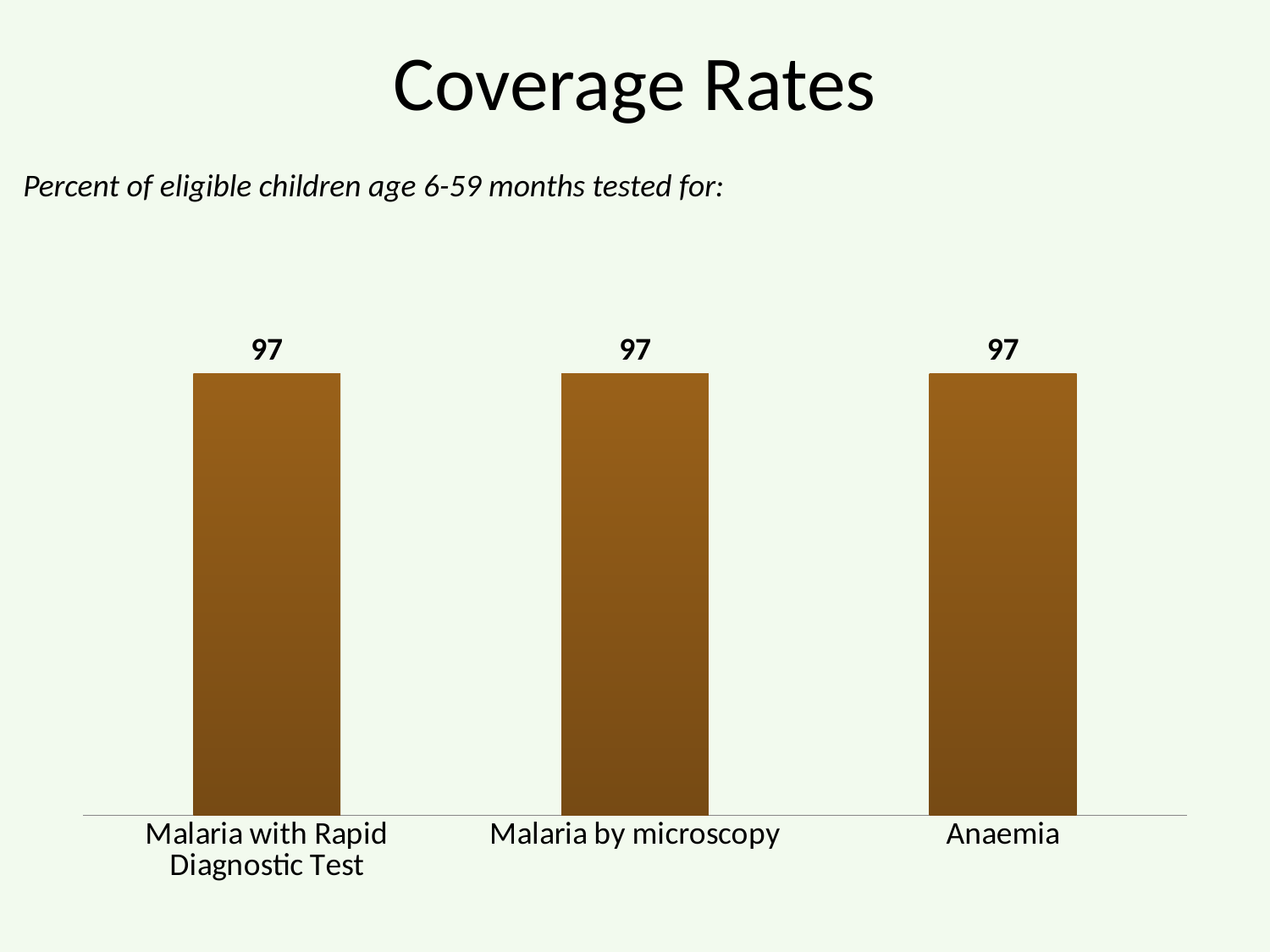

# Coverage Rates
Percent of eligible children age 6-59 months tested for:

### Chart

| Category | Series 1 |
|---|---|
| Malaria with Rapid Diagnostic Test | 97.0 |
| Malaria by microscopy | 97.0 |
| Anaemia | 97.0 |